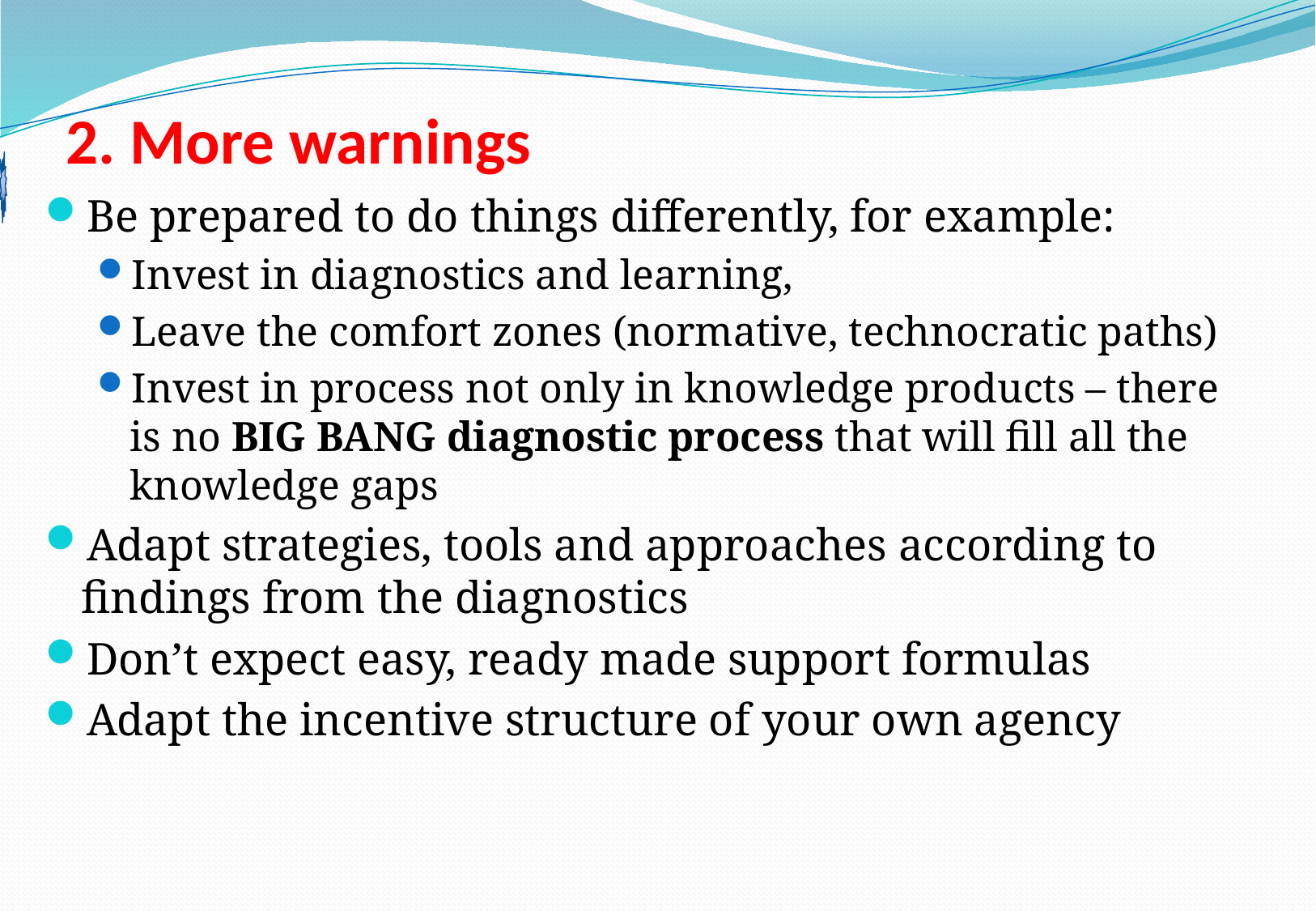

# 2. More warnings

Be prepared to do things differently, for example:
Invest in diagnostics and learning,
Leave the comfort zones (normative, technocratic paths)
Invest in process not only in knowledge products – there is no BIG BANG diagnostic process that will fill all the knowledge gaps
Adapt strategies, tools and approaches according to findings from the diagnostics
Don’t expect easy, ready made support formulas
Adapt the incentive structure of your own agency